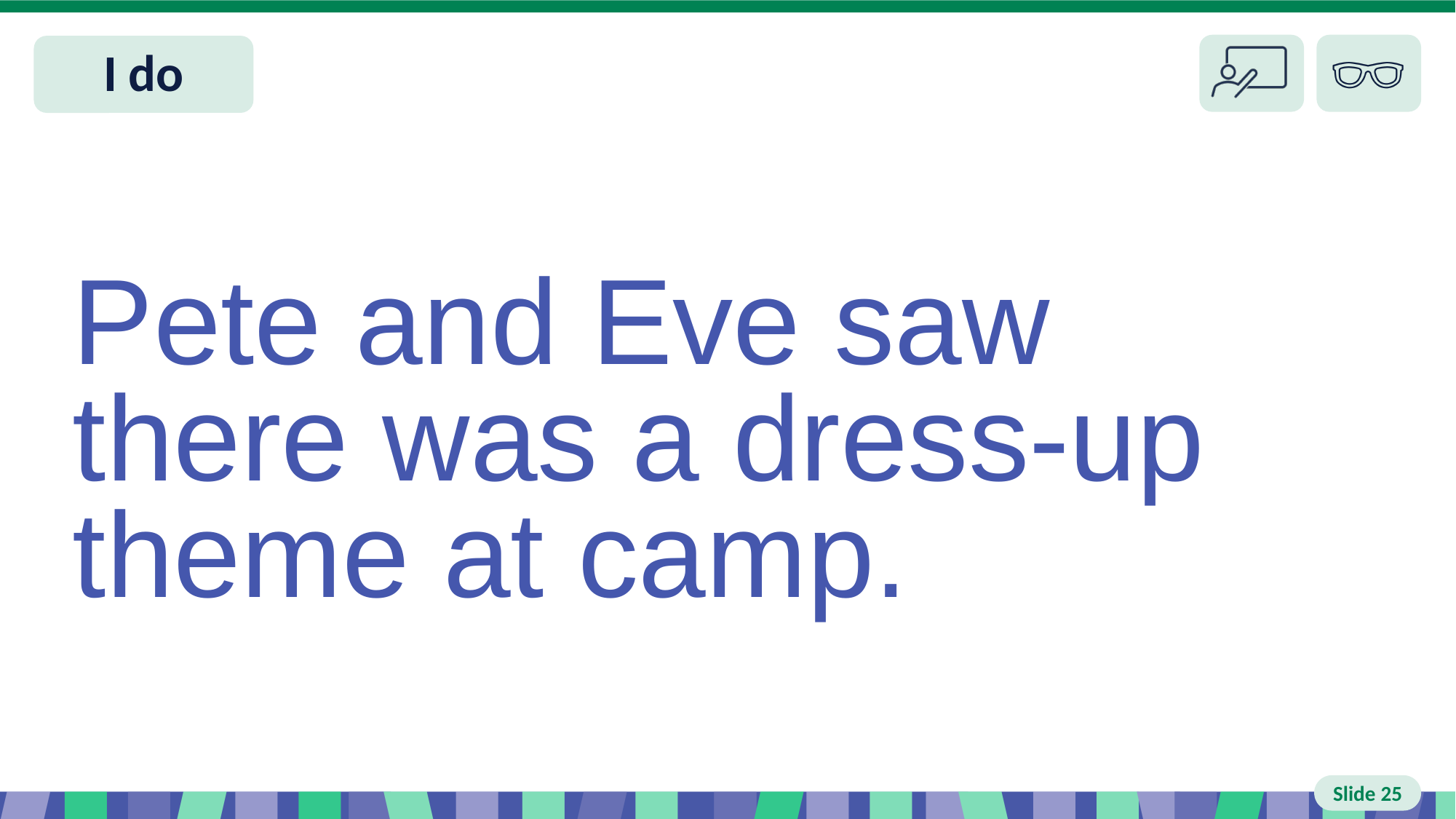

# Slide 25 I do
Pete and Eve saw there was a dress-up theme at camp.